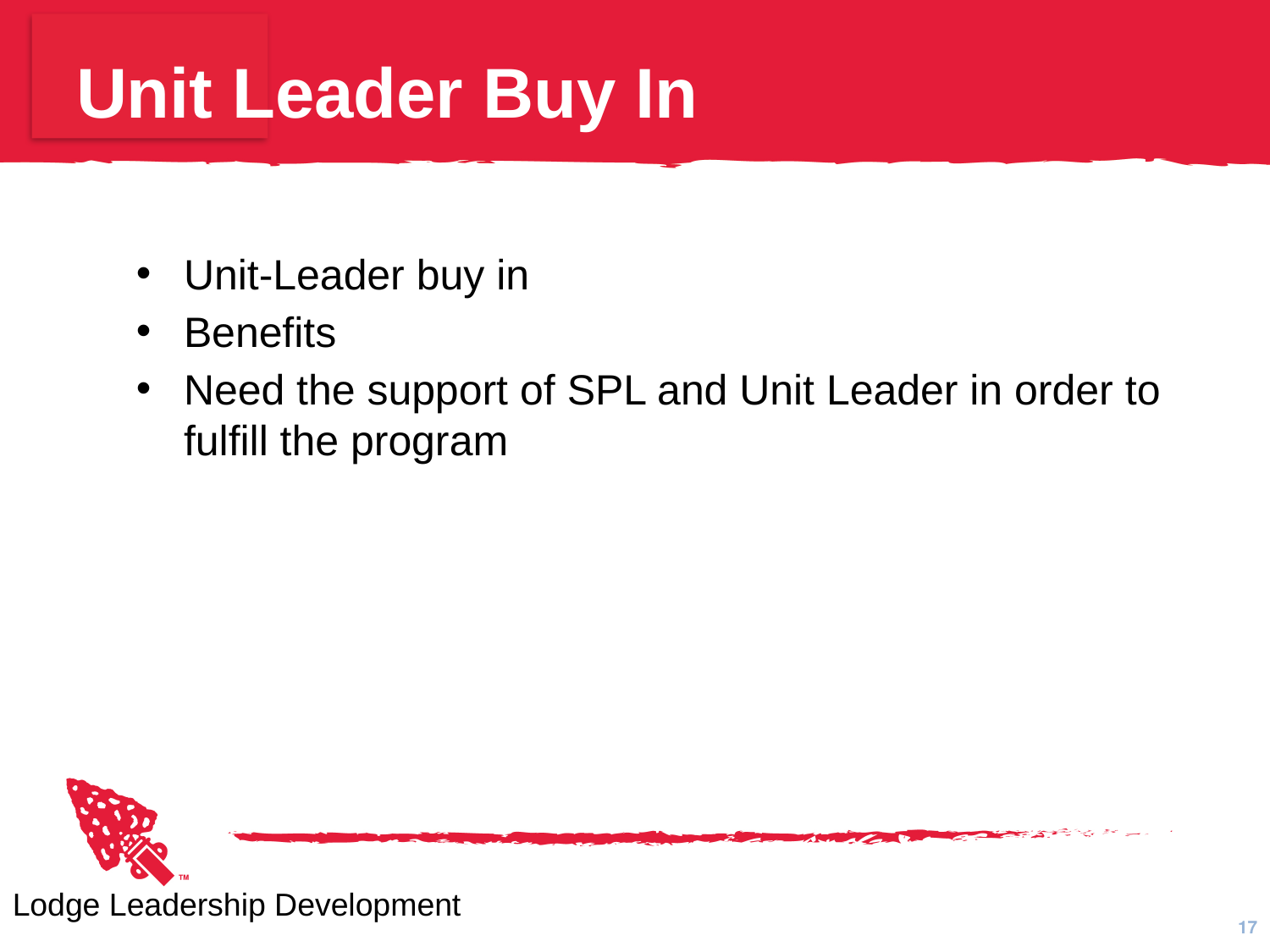

# Unit Leader Buy In
Unit-Leader buy in
Benefits
Need the support of SPL and Unit Leader in order to fulfill the program

Lodge Leadership Development
17